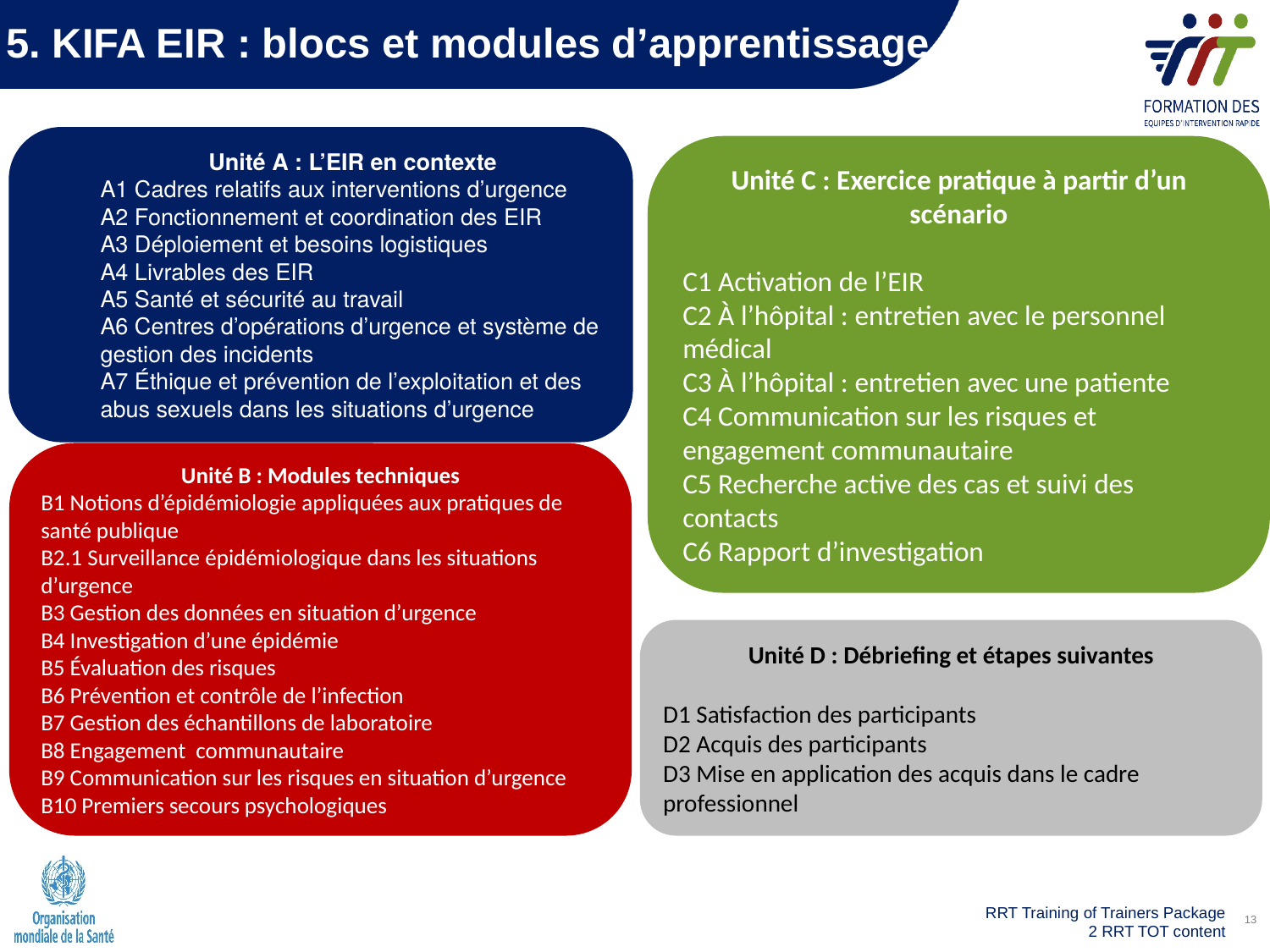

5. KIFA EIR : blocs et modules d’apprentissage
Unité A : L’EIR en contexte
A1 Cadres relatifs aux interventions d’urgence
A2 Fonctionnement et coordination des EIR
A3 Déploiement et besoins logistiques
A4 Livrables des EIR
A5 Santé et sécurité au travail
A6 Centres d’opérations d’urgence et système de gestion des incidents
A7 Éthique et prévention de l’exploitation et des abus sexuels dans les situations d’urgence
Unité C : Exercice pratique à partir d’un scénario

C1 Activation de l’EIR
C2 À l’hôpital : entretien avec le personnel médical
C3 À l’hôpital : entretien avec une patiente
C4 Communication sur les risques et engagement communautaire
C5 Recherche active des cas et suivi des contacts
C6 Rapport d’investigation
Unité B : Modules techniques
B1 Notions d’épidémiologie appliquées aux pratiques de santé publique
B2.1 Surveillance épidémiologique dans les situations d’urgence
B3 Gestion des données en situation d’urgence
B4 Investigation d’une épidémie
B5 Évaluation des risques
B6 Prévention et contrôle de l’infection
B7 Gestion des échantillons de laboratoire
B8 Engagement  communautaire
B9 Communication sur les risques en situation d’urgence
B10 Premiers secours psychologiques
Unité D : Débriefing et étapes suivantes

D1 Satisfaction des participants
D2 Acquis des participants
D3 Mise en application des acquis dans le cadre professionnel